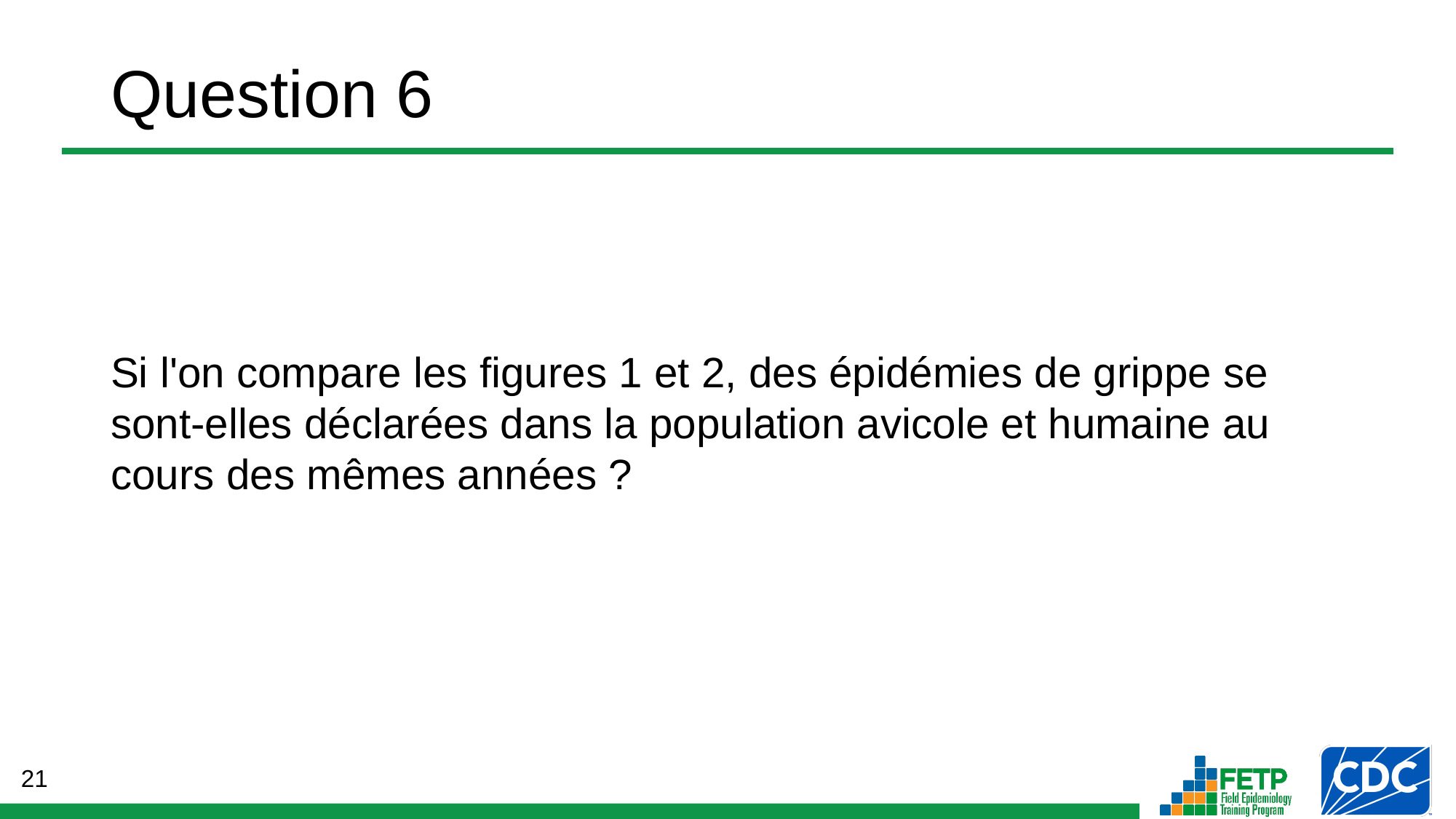

# Question 6
Si l'on compare les figures 1 et 2, des épidémies de grippe se sont-elles déclarées dans la population avicole et humaine au cours des mêmes années ?